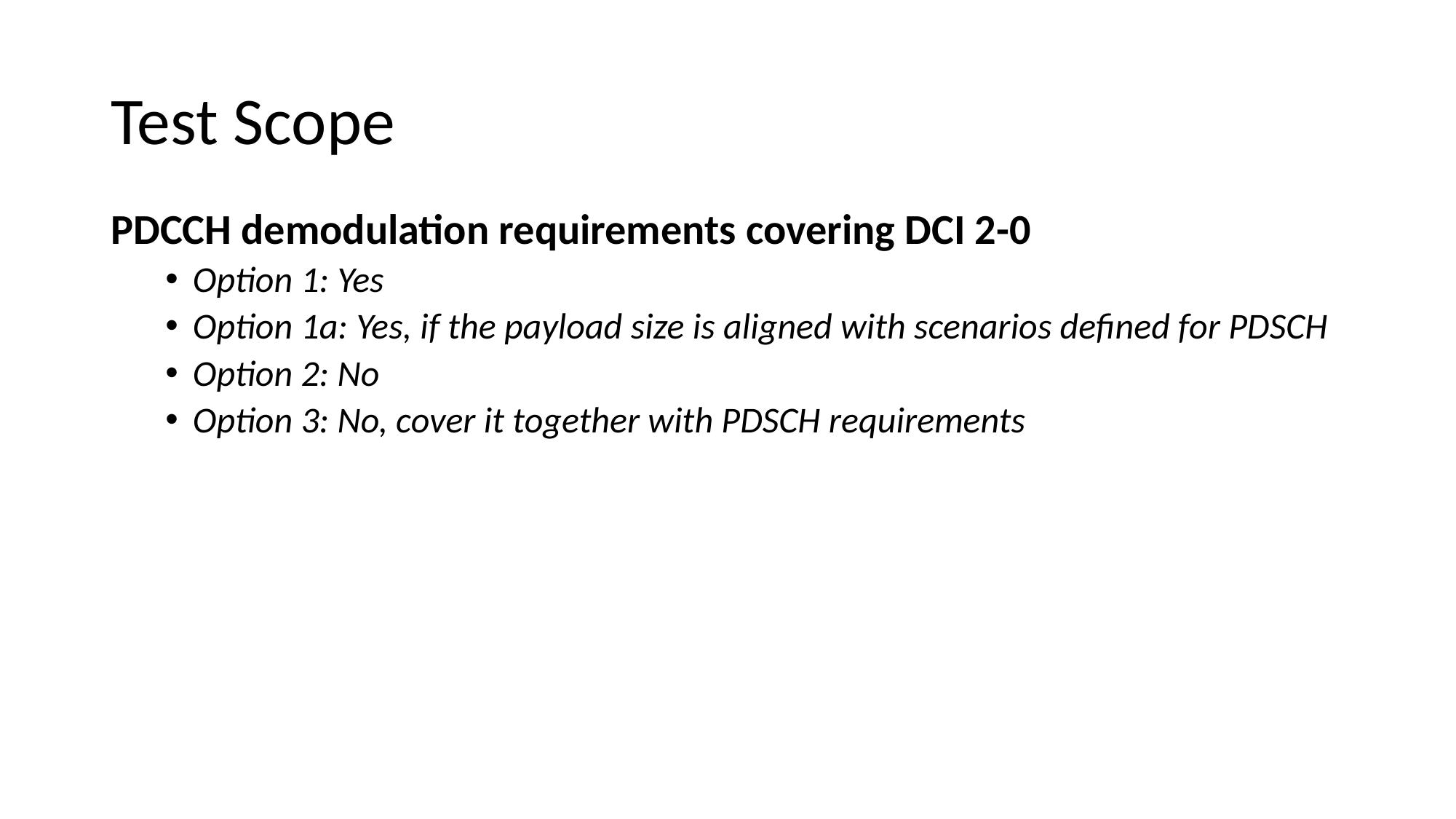

# Test Scope
PDCCH demodulation requirements covering DCI 2-0
Option 1: Yes
Option 1a: Yes, if the payload size is aligned with scenarios defined for PDSCH
Option 2: No
Option 3: No, cover it together with PDSCH requirements